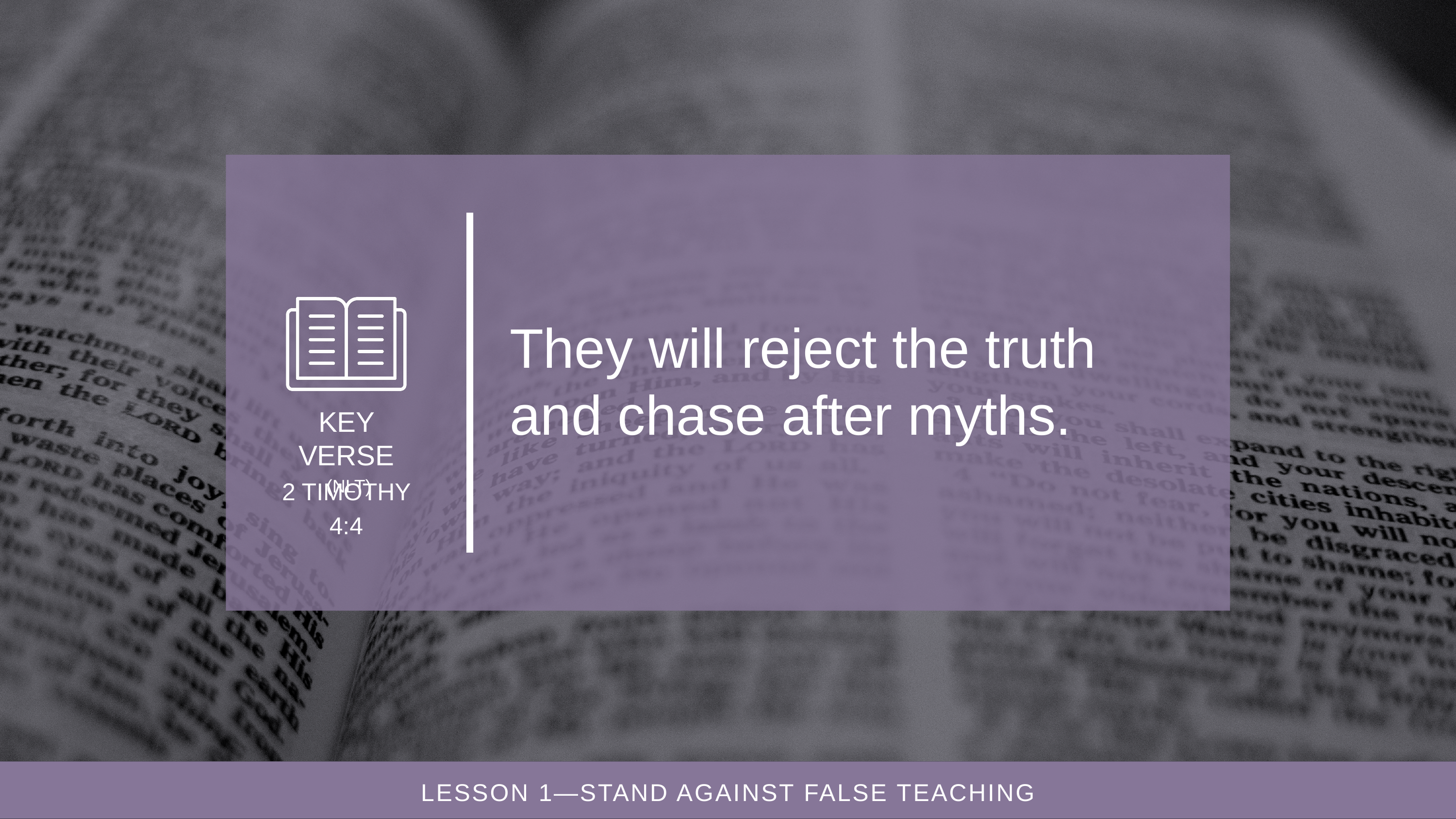

They will reject the truth and chase after myths.
(NLT)